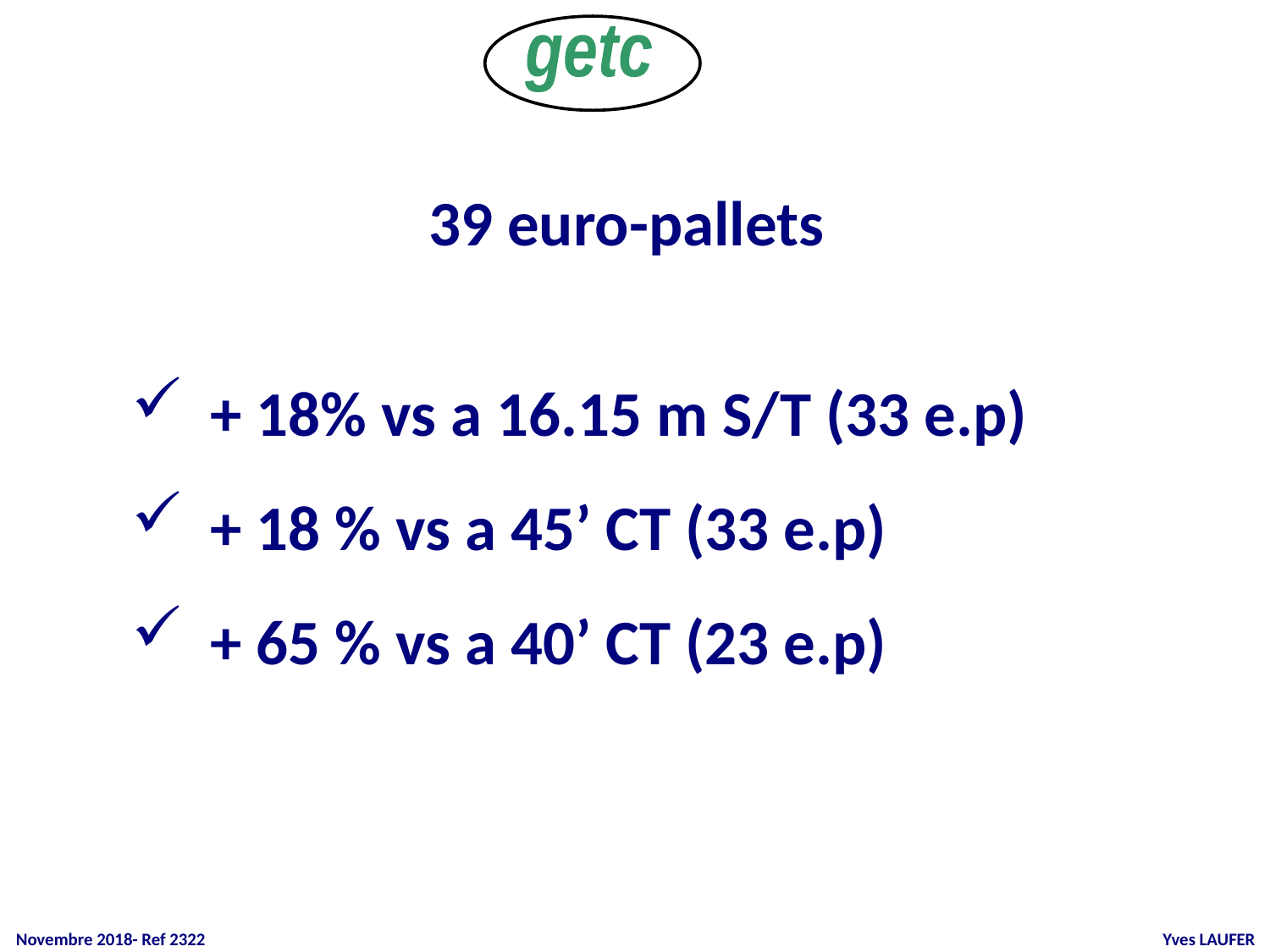

getc
39 euro-pallets

+ 18% vs a 16.15 m S/T (33 e.p)
+ 18 % vs a 45’ CT (33 e.p)
+ 65 % vs a 40’ CT (23 e.p)

Novembre 2018- Ref 2322                                                                                                                     				 Yves LAUFER